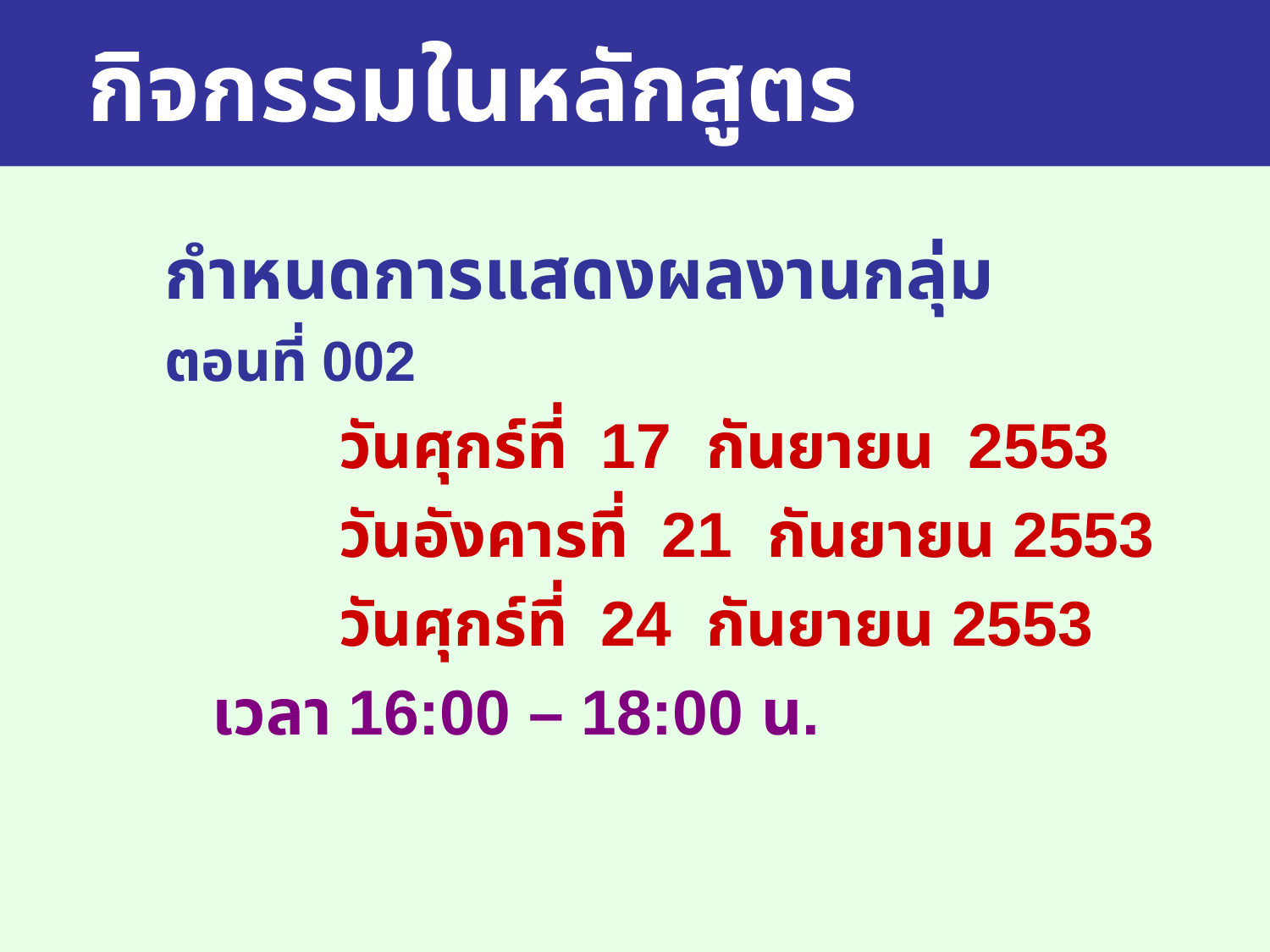

กิจกรรมในหลักสูตร

กำหนดการแสดงผลงานกลุ่ม
ตอนที่ 002
		วันศุกร์ที่  17  กันยายน  2553
		วันอังคารที่  21  กันยายน 2553
		วันศุกร์ที่  24  กันยายน 2553
	เวลา 16:00 – 18:00 น.